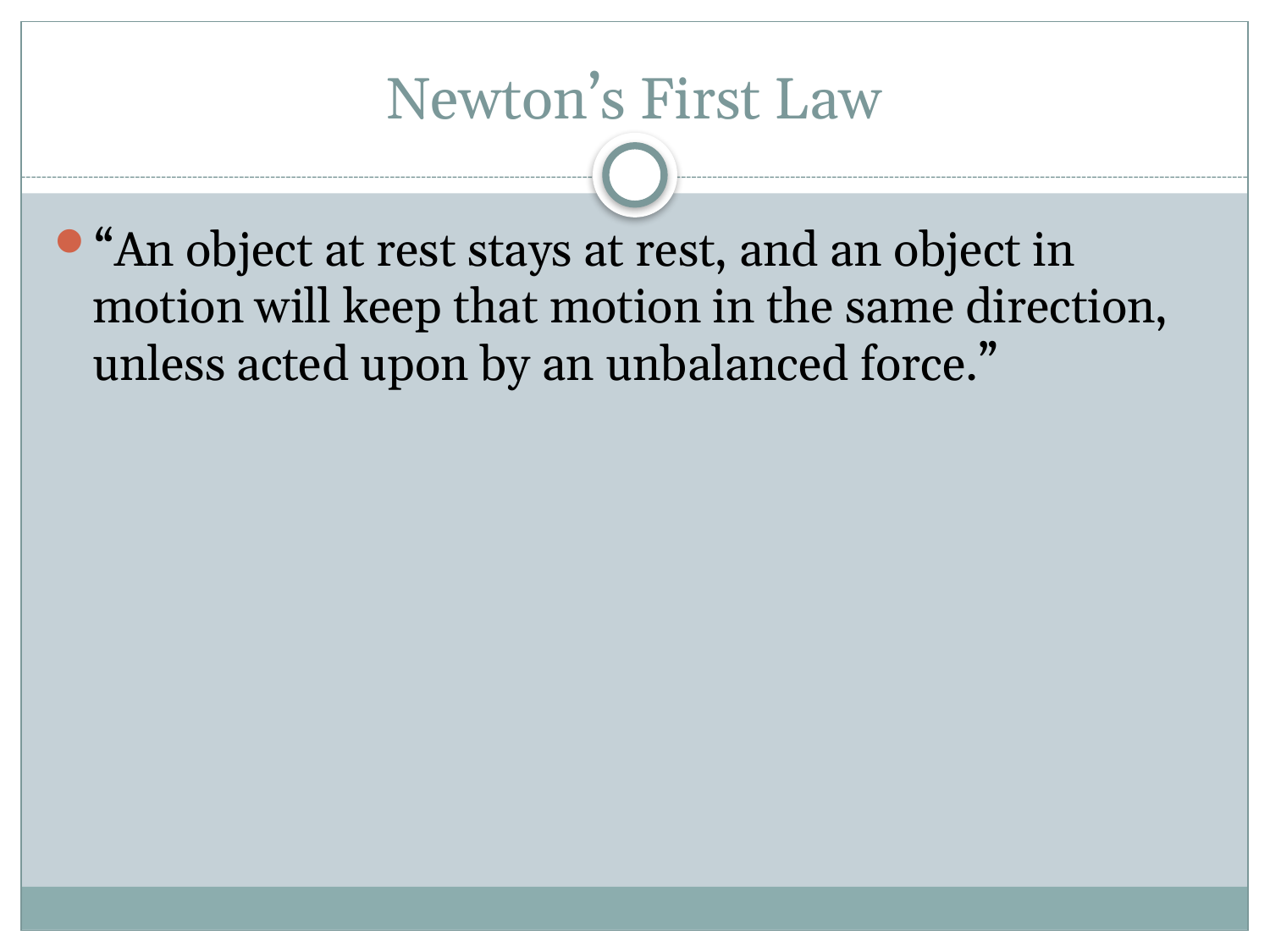

# Newton’s First Law
“An object at rest stays at rest, and an object in motion will keep that motion in the same direction, unless acted upon by an unbalanced force.”